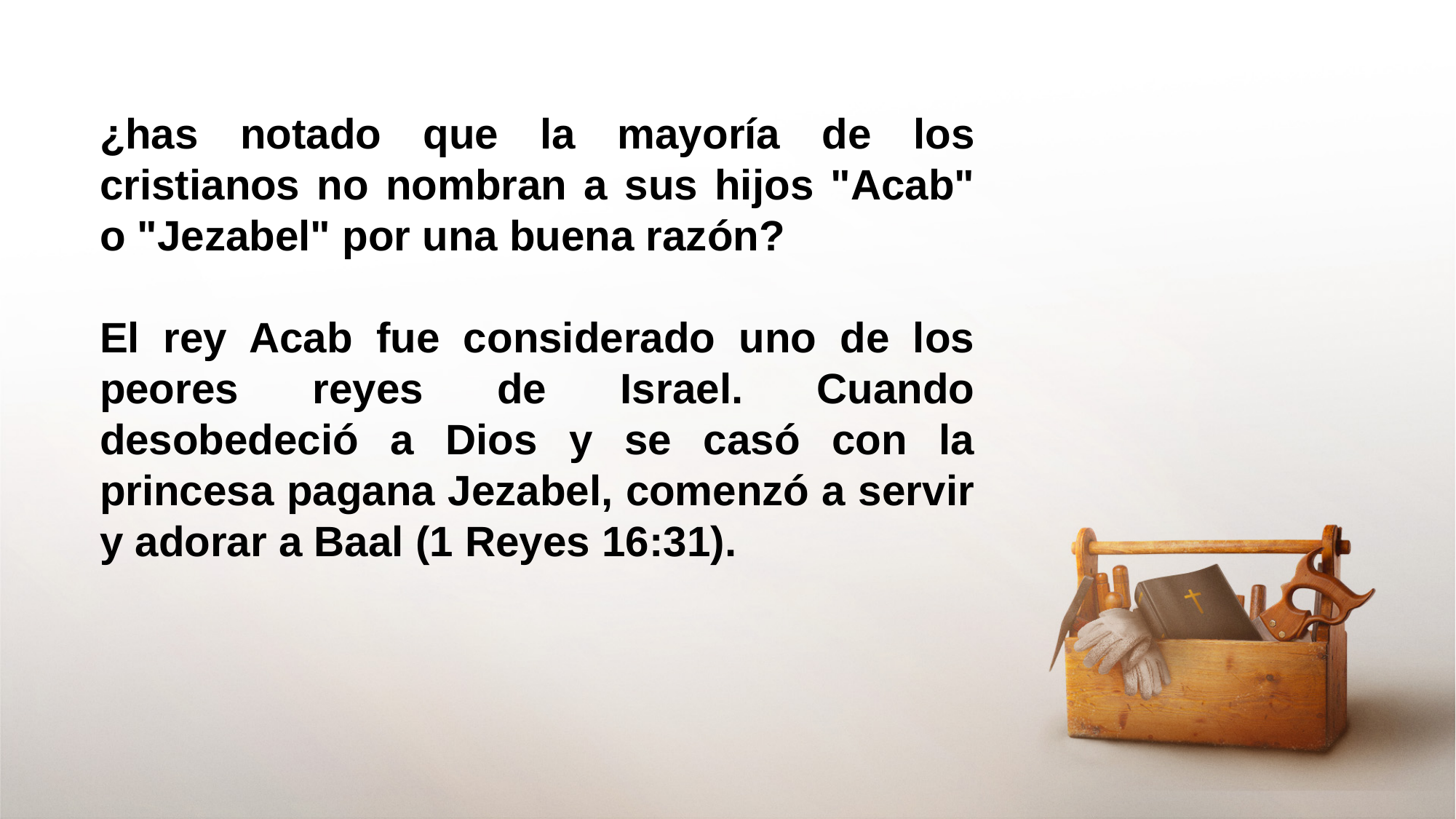

¿has notado que la mayoría de los cristianos no nombran a sus hijos "Acab" o "Jezabel" por una buena razón?

El rey Acab fue considerado uno de los peores reyes de Israel. Cuando desobedeció a Dios y se casó con la princesa pagana Jezabel, comenzó a servir y adorar a Baal (1 Reyes 16:31).